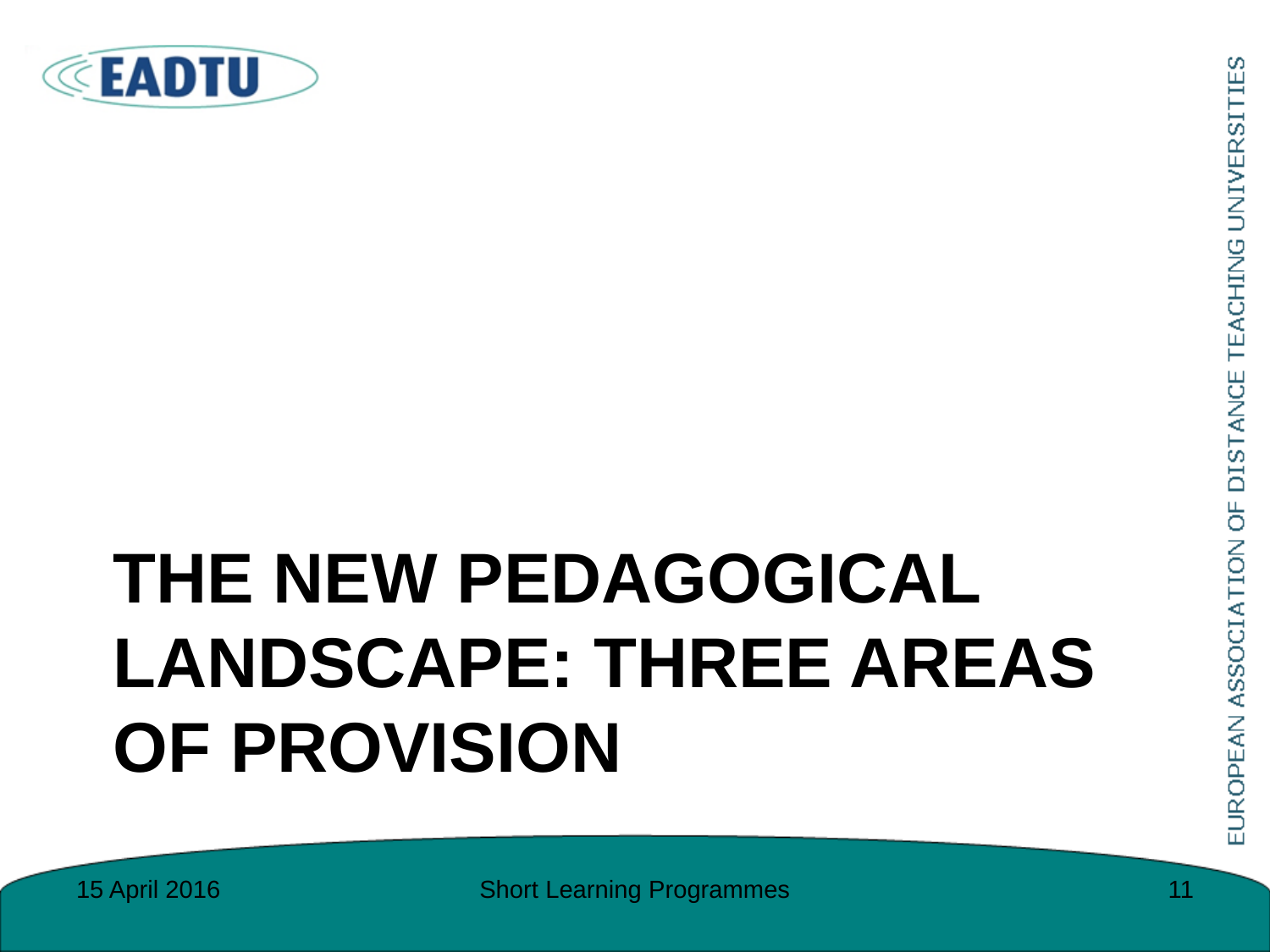

# The new pedagogical landscape: three areas of Provision
15 April 2016
Short Learning Programmes
11